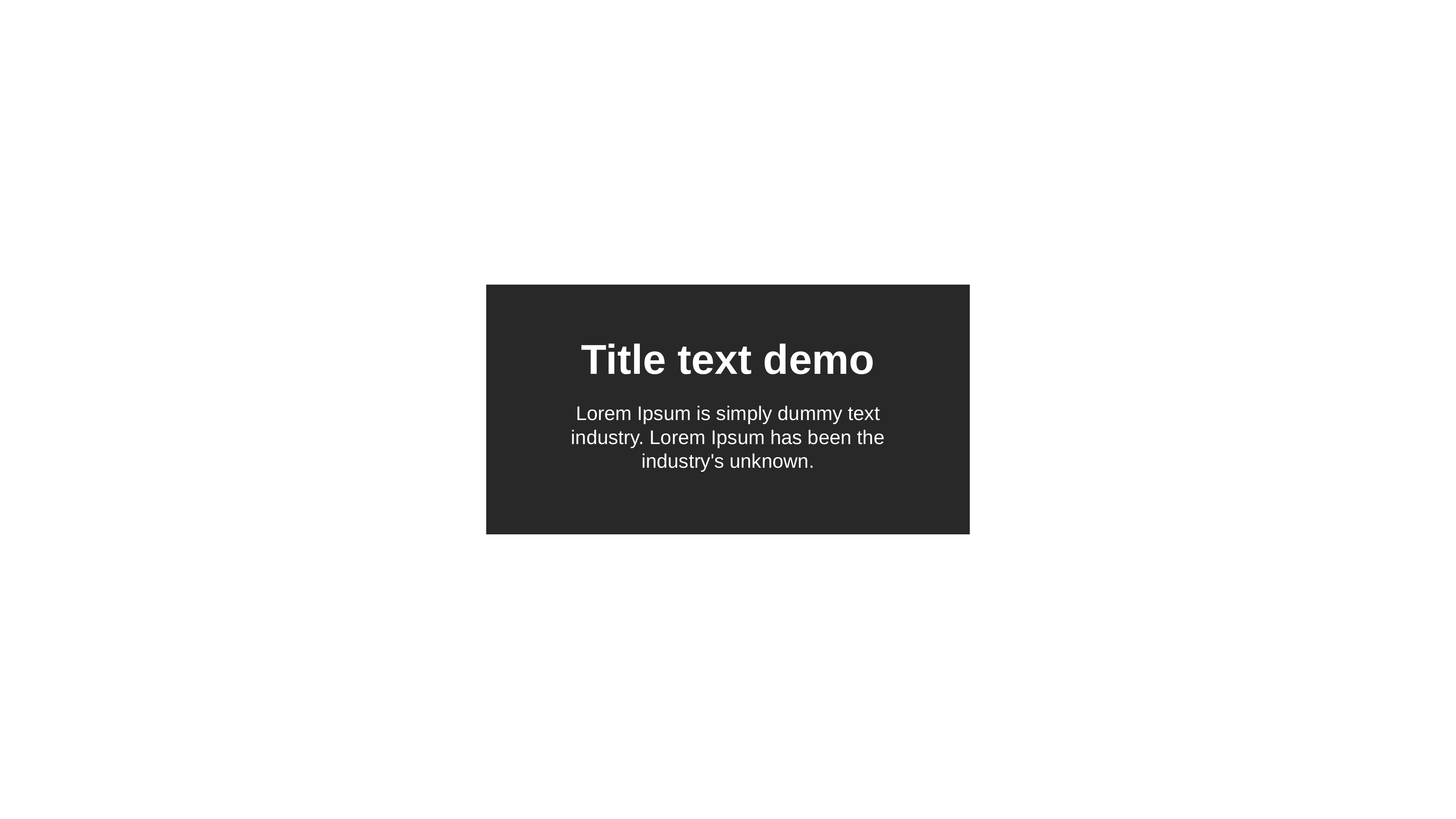

Title text demo
Lorem Ipsum is simply dummy text industry. Lorem Ipsum has been the industry's unknown.